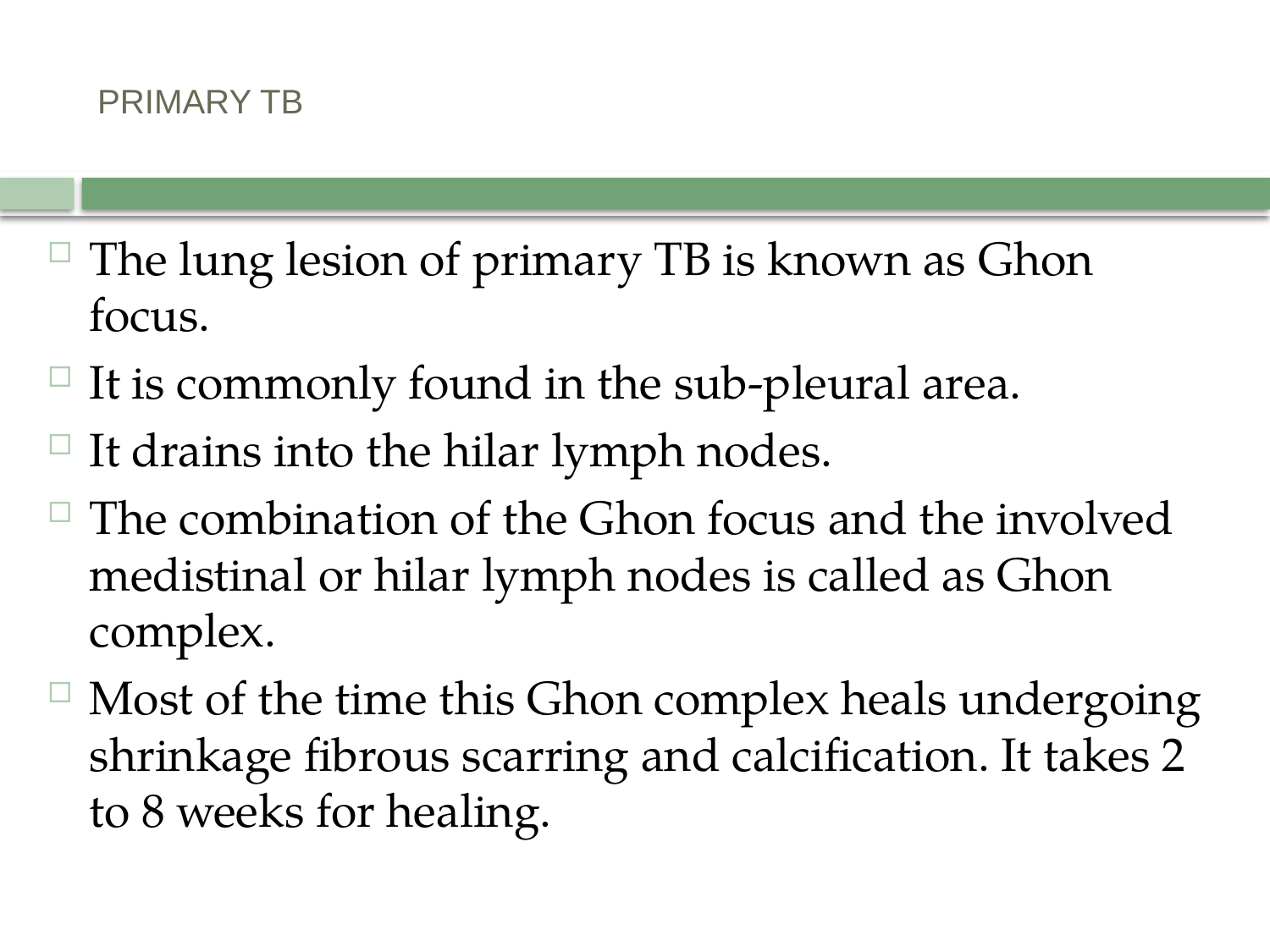

# PRIMARY TB
The lung lesion of primary TB is known as Ghon focus.
It is commonly found in the sub-pleural area.
It drains into the hilar lymph nodes.
The combination of the Ghon focus and the involved medistinal or hilar lymph nodes is called as Ghon complex.
Most of the time this Ghon complex heals undergoing shrinkage fibrous scarring and calcification. It takes 2 to 8 weeks for healing.